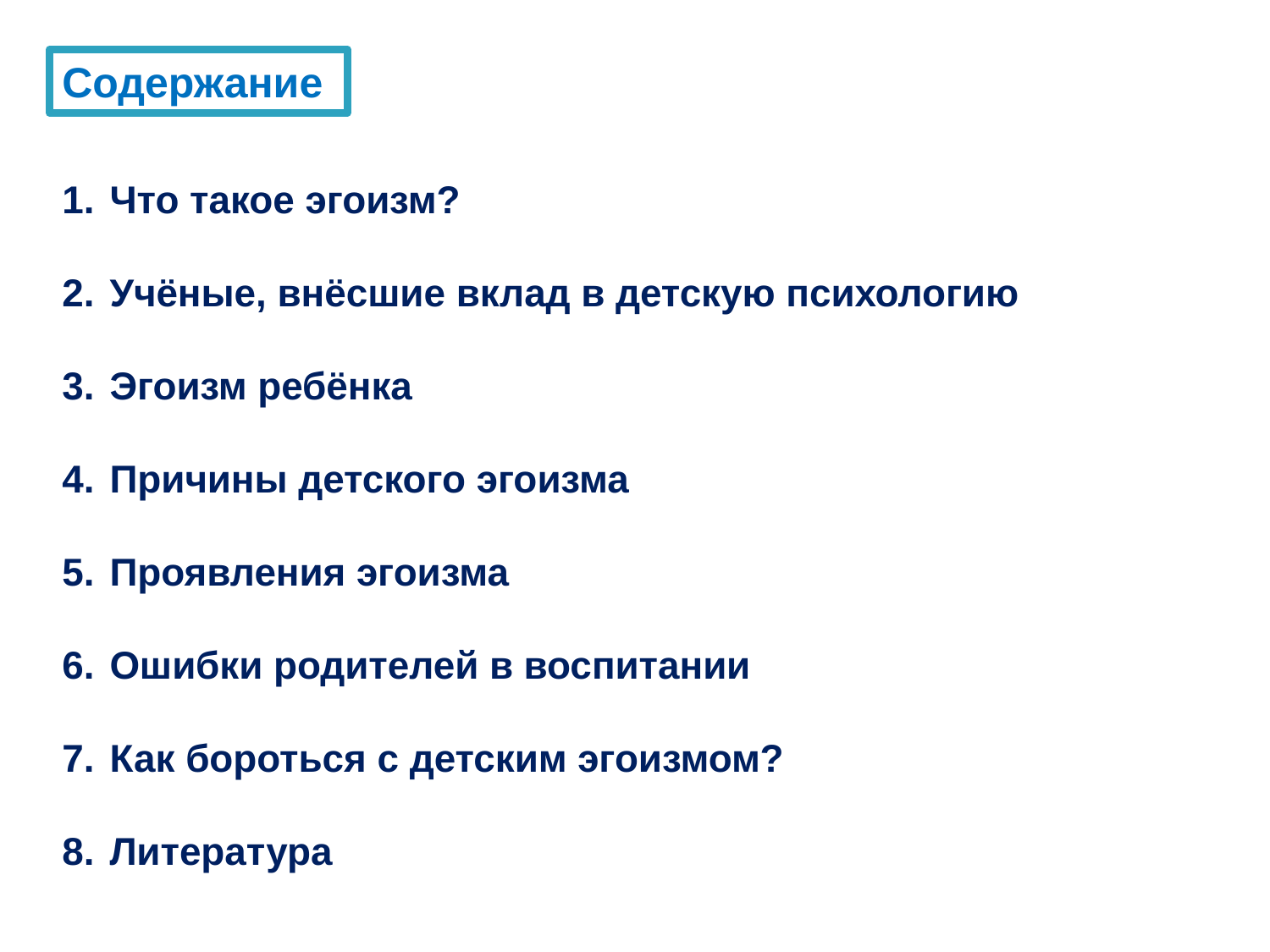

Содержание
Что такое эгоизм?

Учёные, внёсшие вклад в детскую психологию

Эгоизм ребёнка

Причины детского эгоизма

Проявления эгоизма

Ошибки родителей в воспитании

Как бороться с детским эгоизмом?

Литература